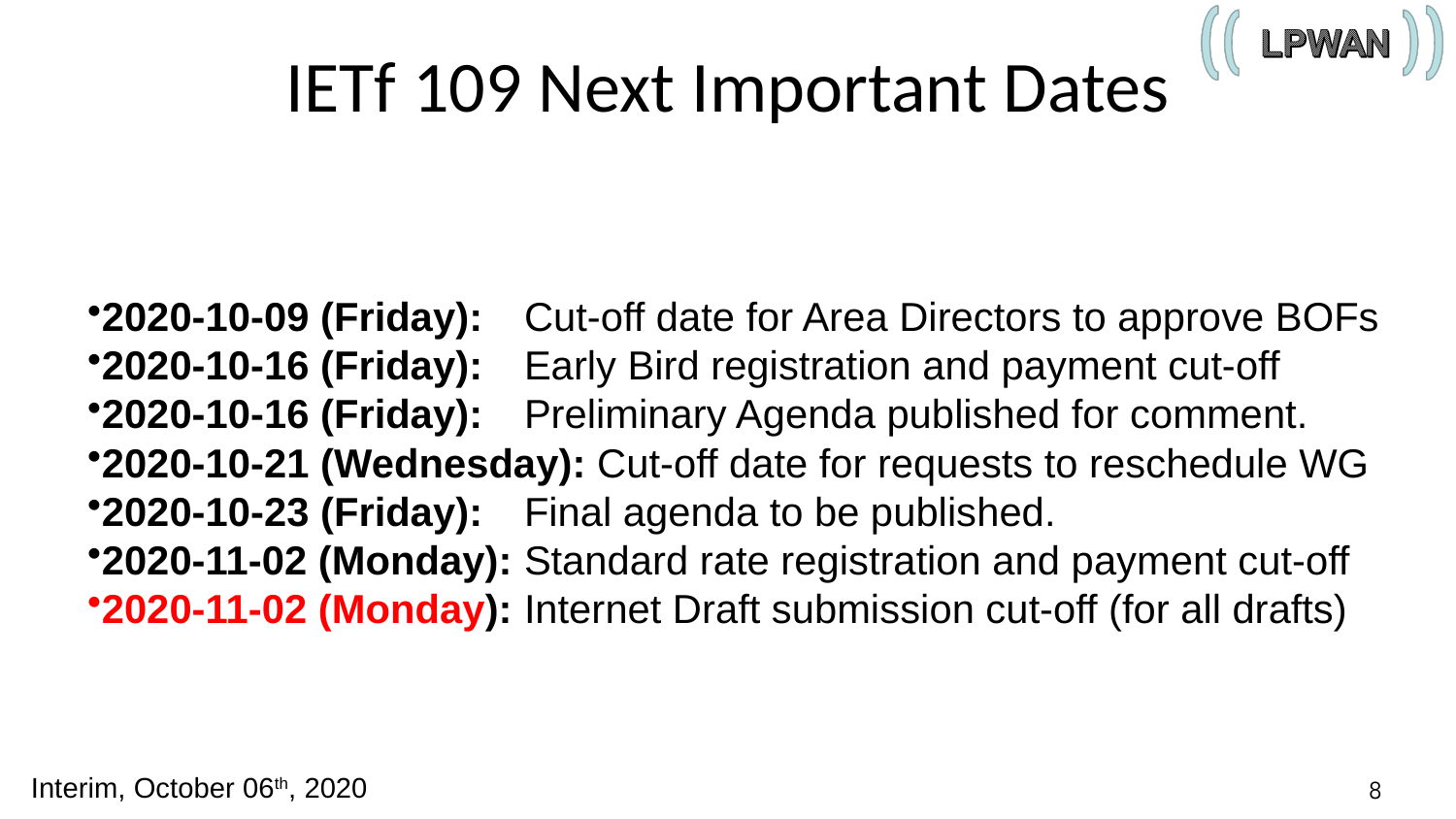

# IETf 109 Next Important Dates
2020-10-09 (Friday): 	Cut-off date for Area Directors to approve BOFs
2020-10-16 (Friday): 	Early Bird registration and payment cut-off
2020-10-16 (Friday): 	Preliminary Agenda published for comment.
2020-10-21 (Wednesday): Cut-off date for requests to reschedule WG
2020-10-23 (Friday): 	Final agenda to be published.
2020-11-02 (Monday): 	Standard rate registration and payment cut-off
2020-11-02 (Monday): 	Internet Draft submission cut-off (for all drafts)
8